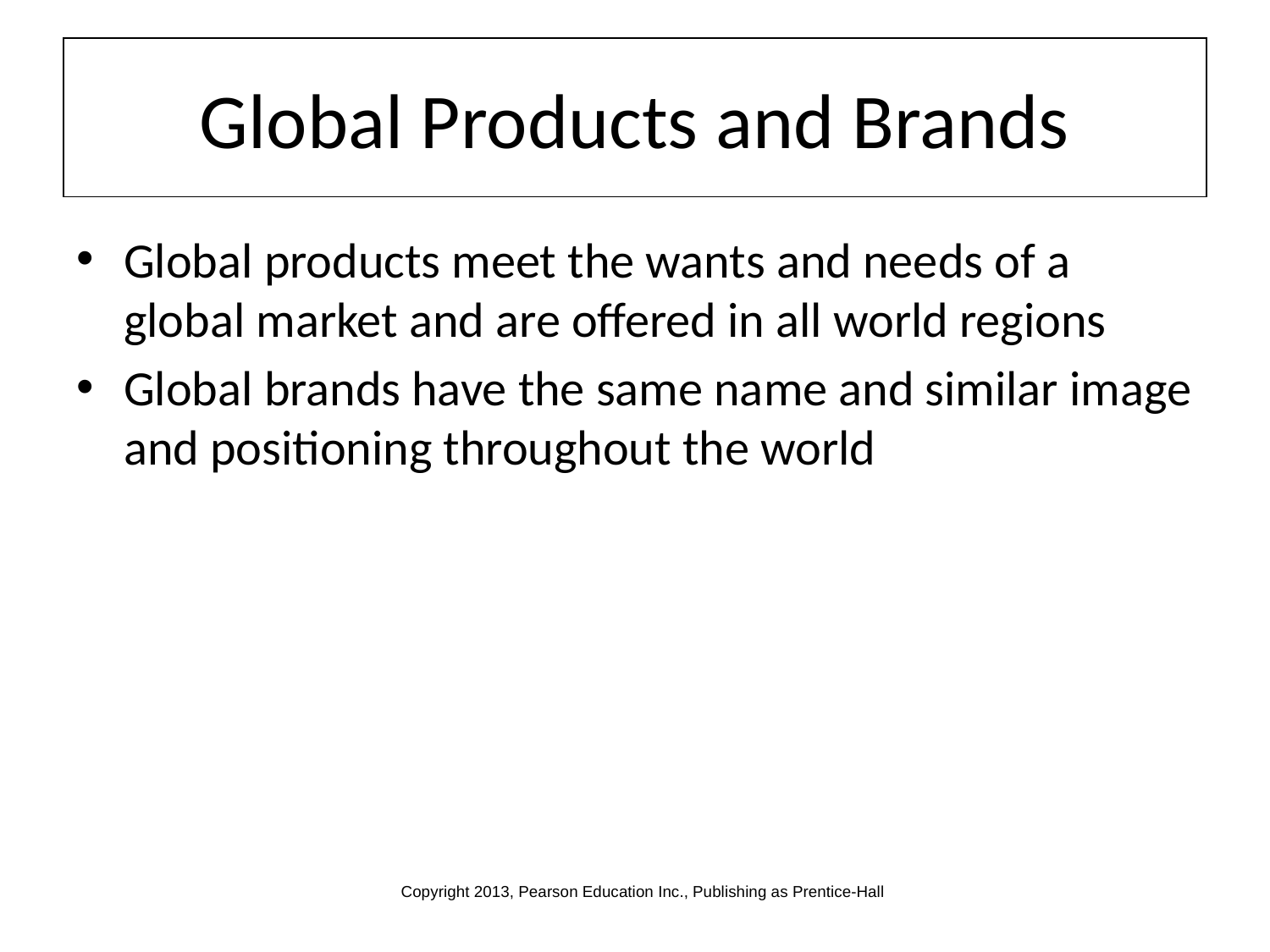

# Global Products and Brands
Global products meet the wants and needs of a global market and are offered in all world regions
Global brands have the same name and similar image and positioning throughout the world

Copyright 2013, Pearson Education Inc., Publishing as Prentice-Hall